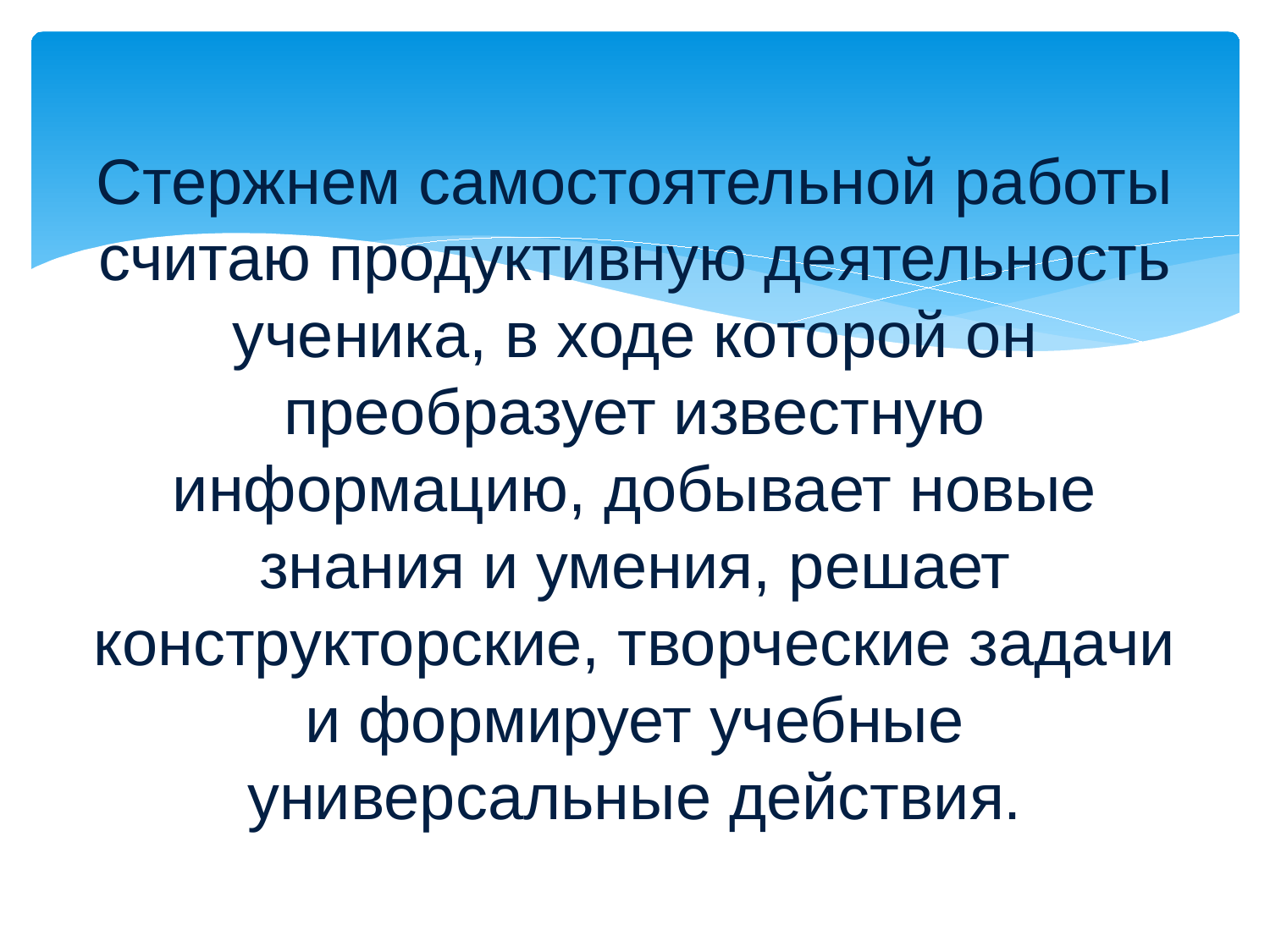

# Стержнем самостоятельной работы считаю продуктивную деятельность ученика, в ходе которой он преобразует известную информацию, добывает новые знания и умения, решает конструкторские, творческие задачи и формирует учебные универсальные действия.